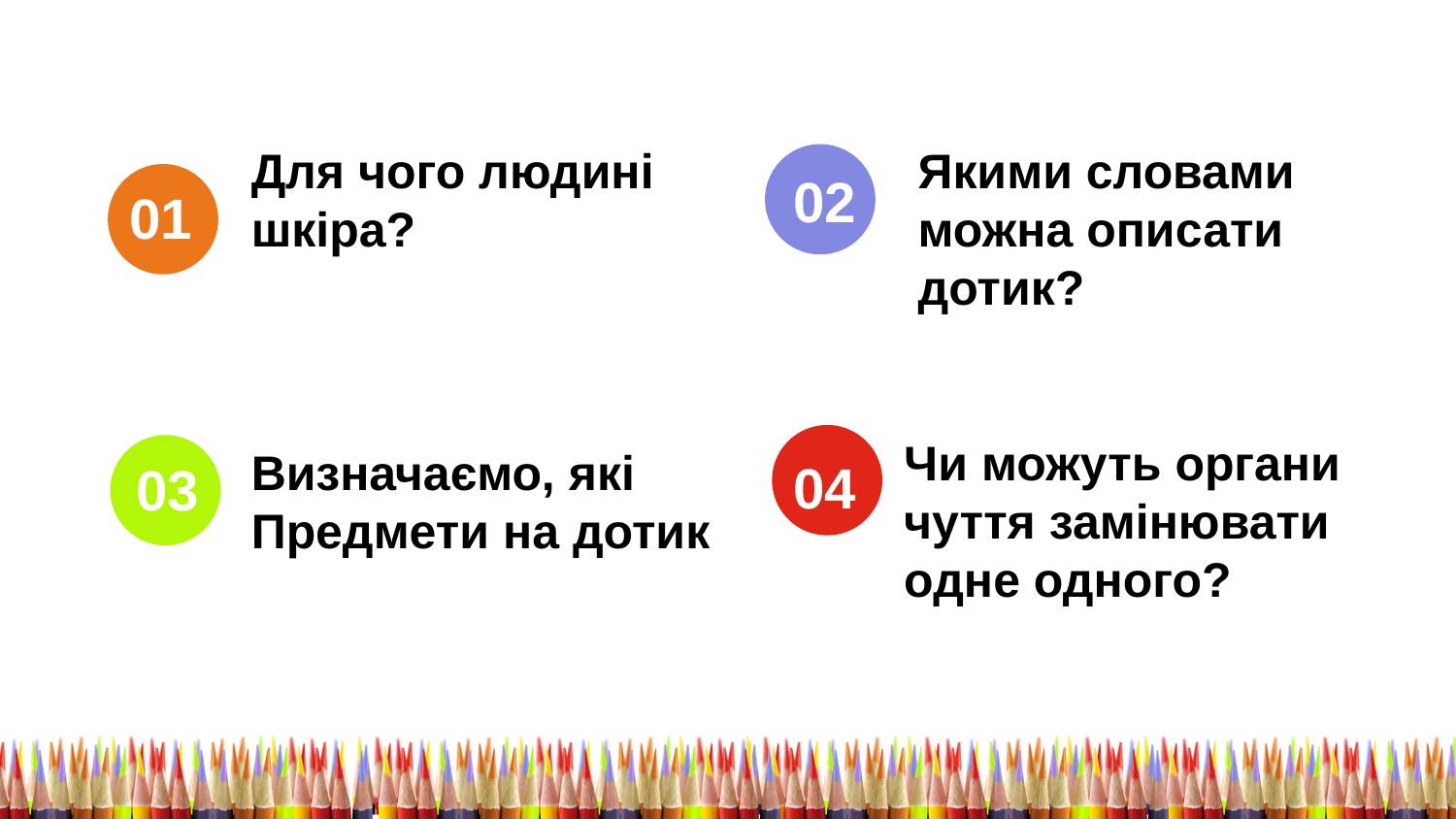

Для чого людині
шкіра?
Якими словами
можна описати
дотик?

02
01

Чи можуть органи
чуття замінювати
одне одного?
Визначаємо, які
Предмети на дотик

04
03